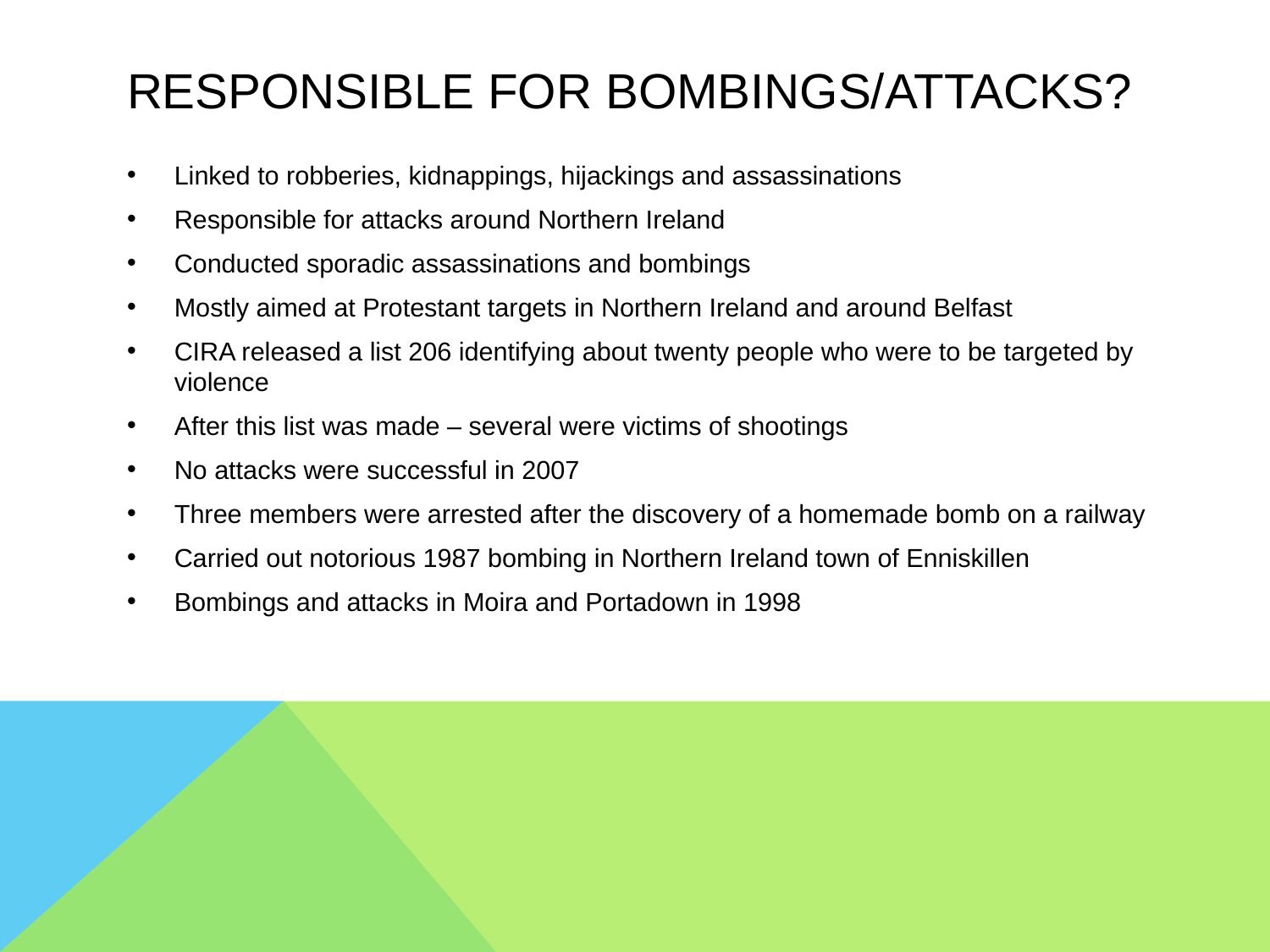

# Responsible for BOMBINGS/ATTACKS?
Linked to robberies, kidnappings, hijackings and assassinations
Responsible for attacks around Northern Ireland
Conducted sporadic assassinations and bombings
Mostly aimed at Protestant targets in Northern Ireland and around Belfast
CIRA released a list 206 identifying about twenty people who were to be targeted by violence
After this list was made – several were victims of shootings
No attacks were successful in 2007
Three members were arrested after the discovery of a homemade bomb on a railway
Carried out notorious 1987 bombing in Northern Ireland town of Enniskillen
Bombings and attacks in Moira and Portadown in 1998